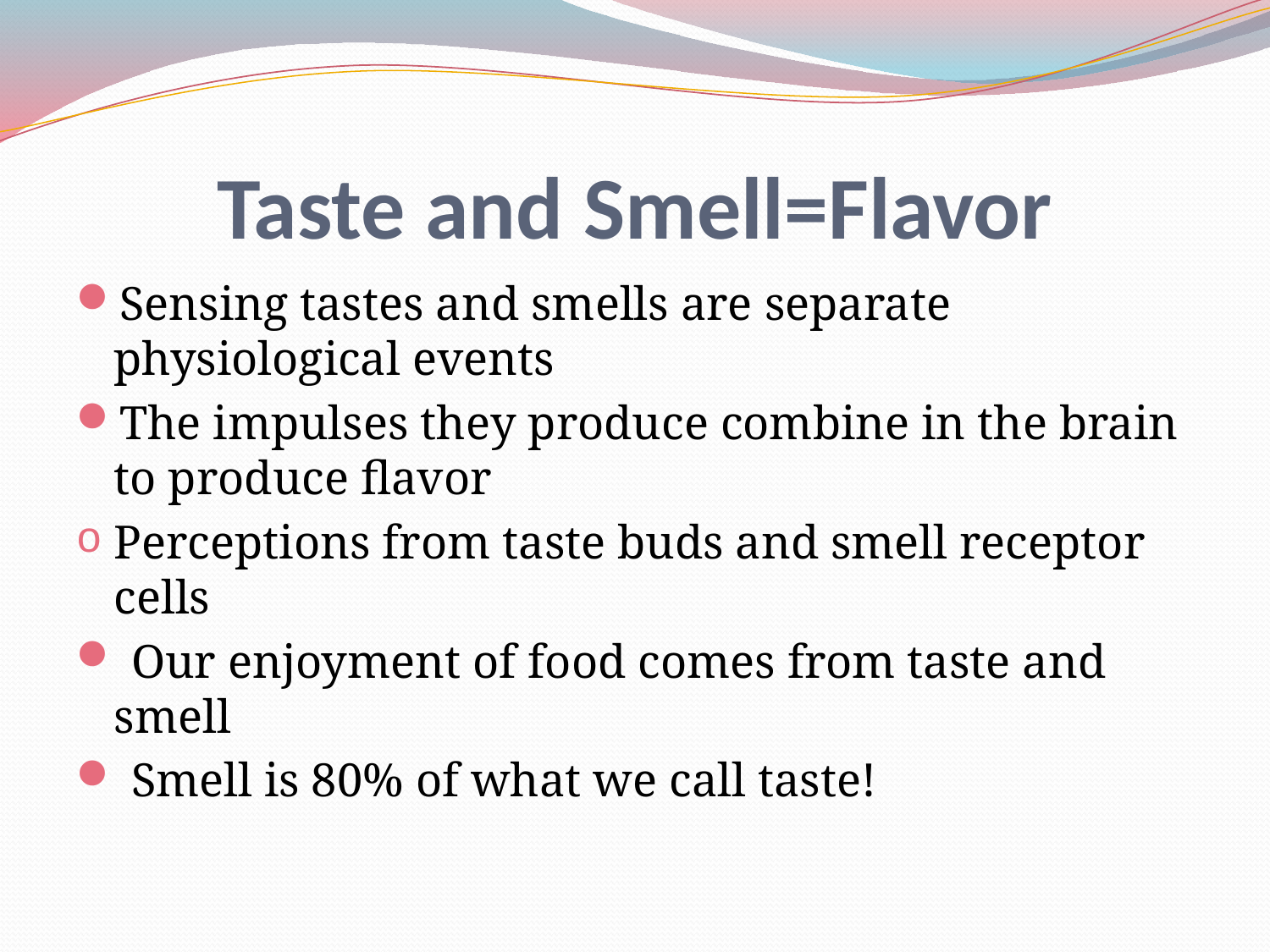

# Taste and Smell=Flavor
Sensing tastes and smells are separate physiological events
The impulses they produce combine in the brain to produce flavor
Perceptions from taste buds and smell receptor cells
 Our enjoyment of food comes from taste and smell
 Smell is 80% of what we call taste!